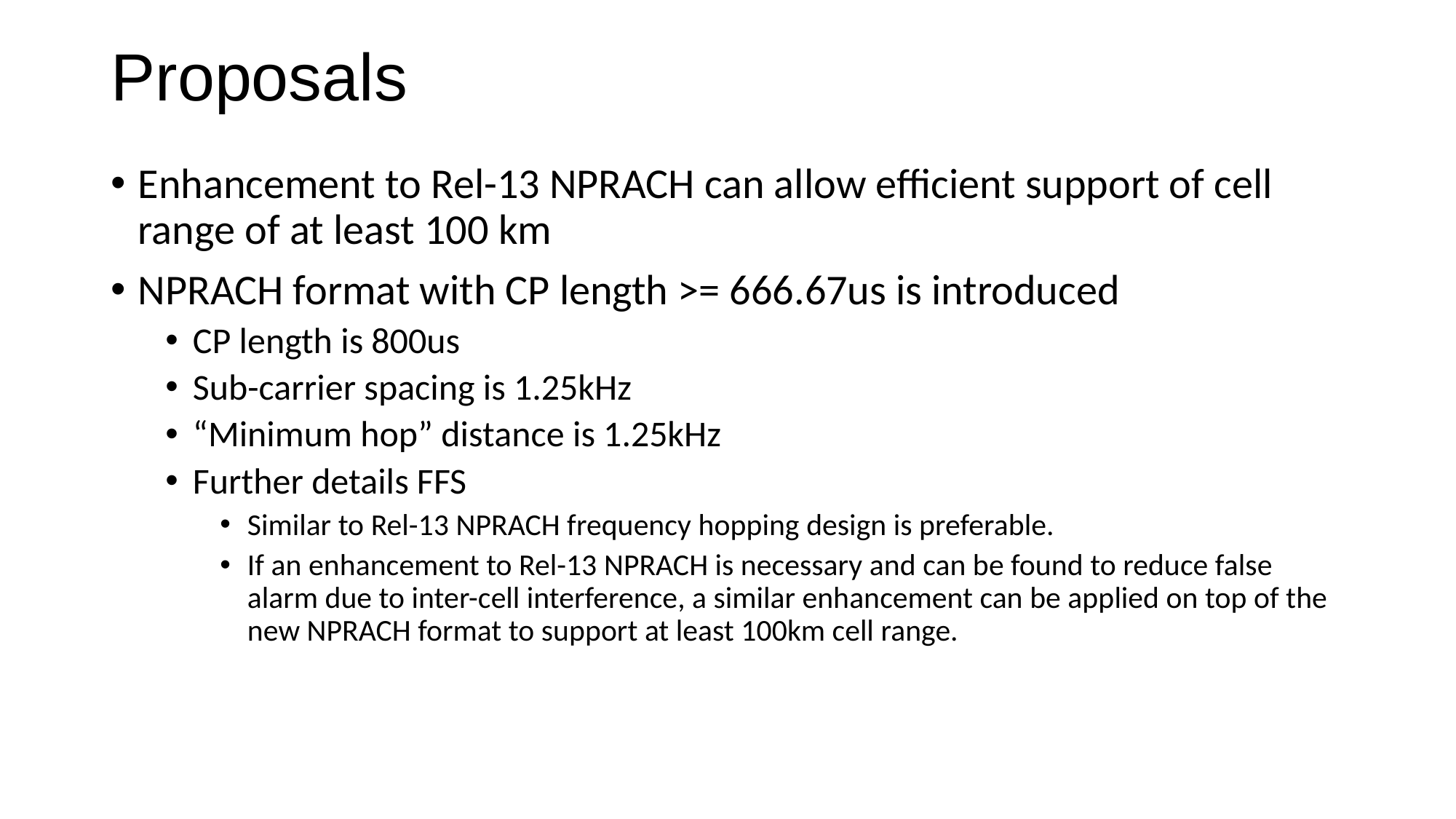

# Proposals
Enhancement to Rel-13 NPRACH can allow efficient support of cell range of at least 100 km
NPRACH format with CP length >= 666.67us is introduced
CP length is 800us
Sub-carrier spacing is 1.25kHz
“Minimum hop” distance is 1.25kHz
Further details FFS
Similar to Rel-13 NPRACH frequency hopping design is preferable.
If an enhancement to Rel-13 NPRACH is necessary and can be found to reduce false alarm due to inter-cell interference, a similar enhancement can be applied on top of the new NPRACH format to support at least 100km cell range.